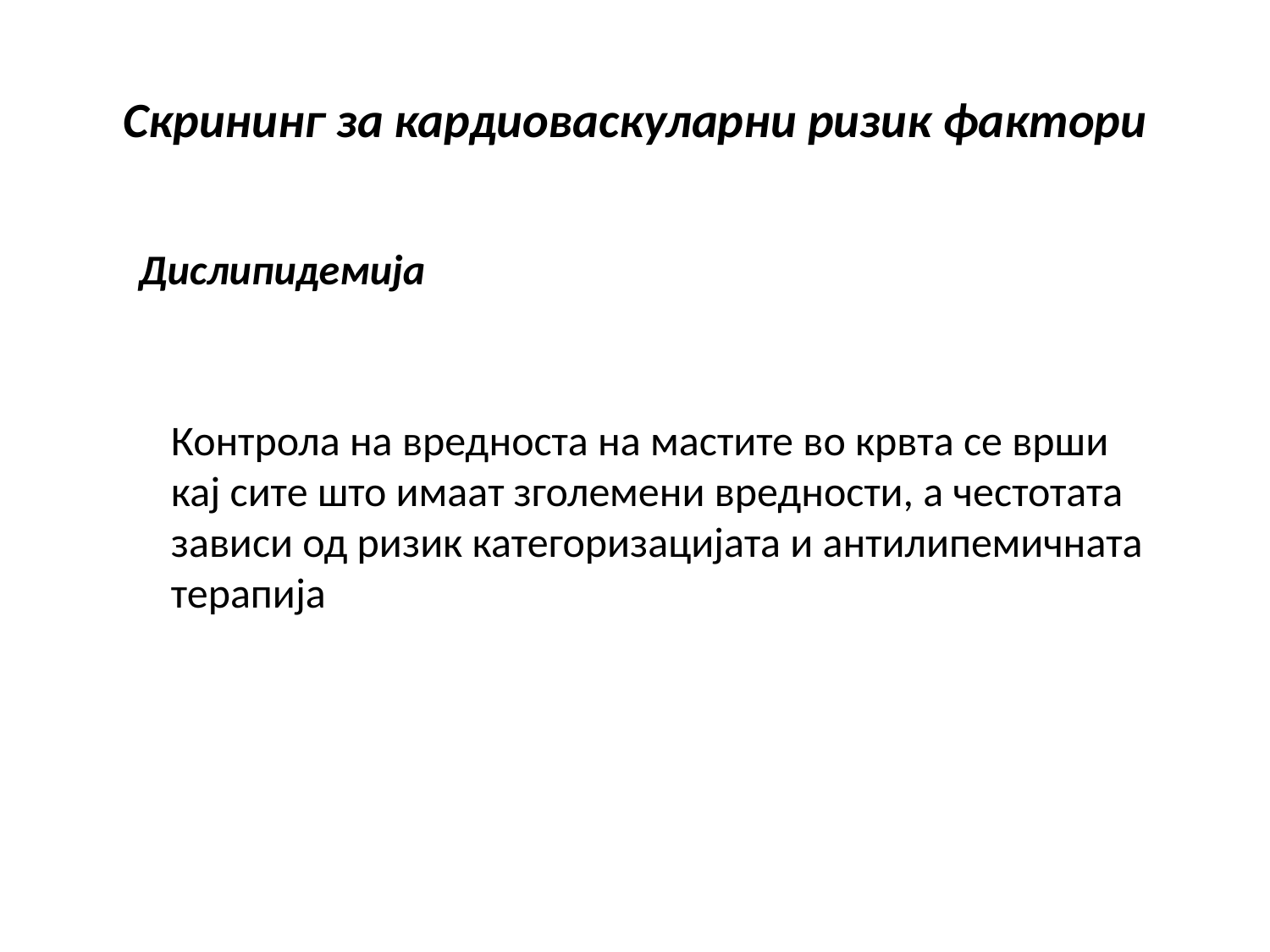

# Скрининг за кардиоваскуларни ризик фактори
Дислипидемија
          Контрола на вредноста на мастите во крвта се врши
          кај сите што имаат зголемени вредности, а честотата
          зависи од ризик категоризацијата и антилипемичната
          терапија